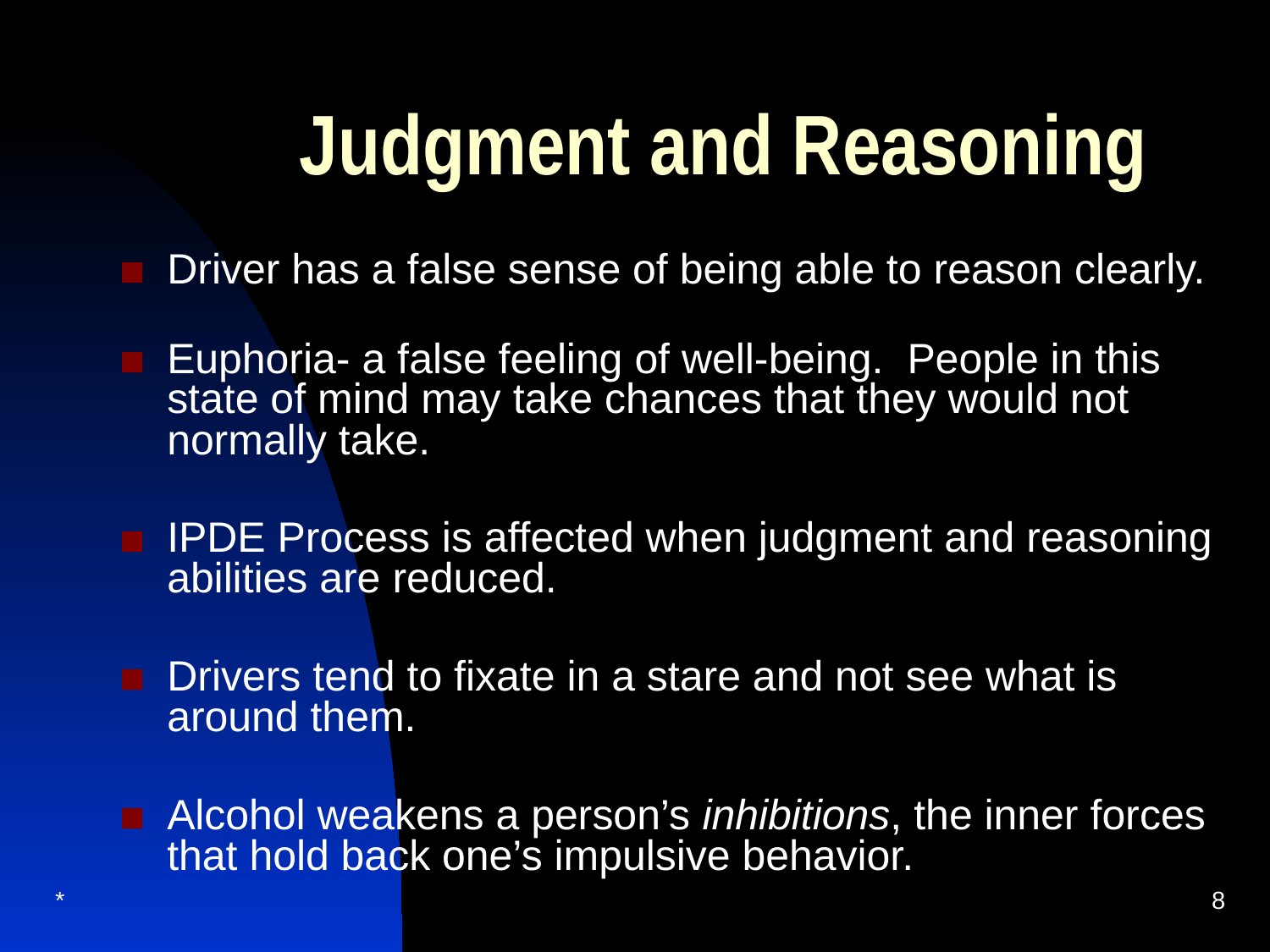

# Judgment and Reasoning
Driver has a false sense of being able to reason clearly.

Euphoria- a false feeling of well-being.  People in this state of mind may take chances that they would not normally take.

IPDE Process is affected when judgment and reasoning abilities are reduced.

Drivers tend to fixate in a stare and not see what is around them.

Alcohol weakens a person’s inhibitions, the inner forces that hold back one’s impulsive behavior.
*
8